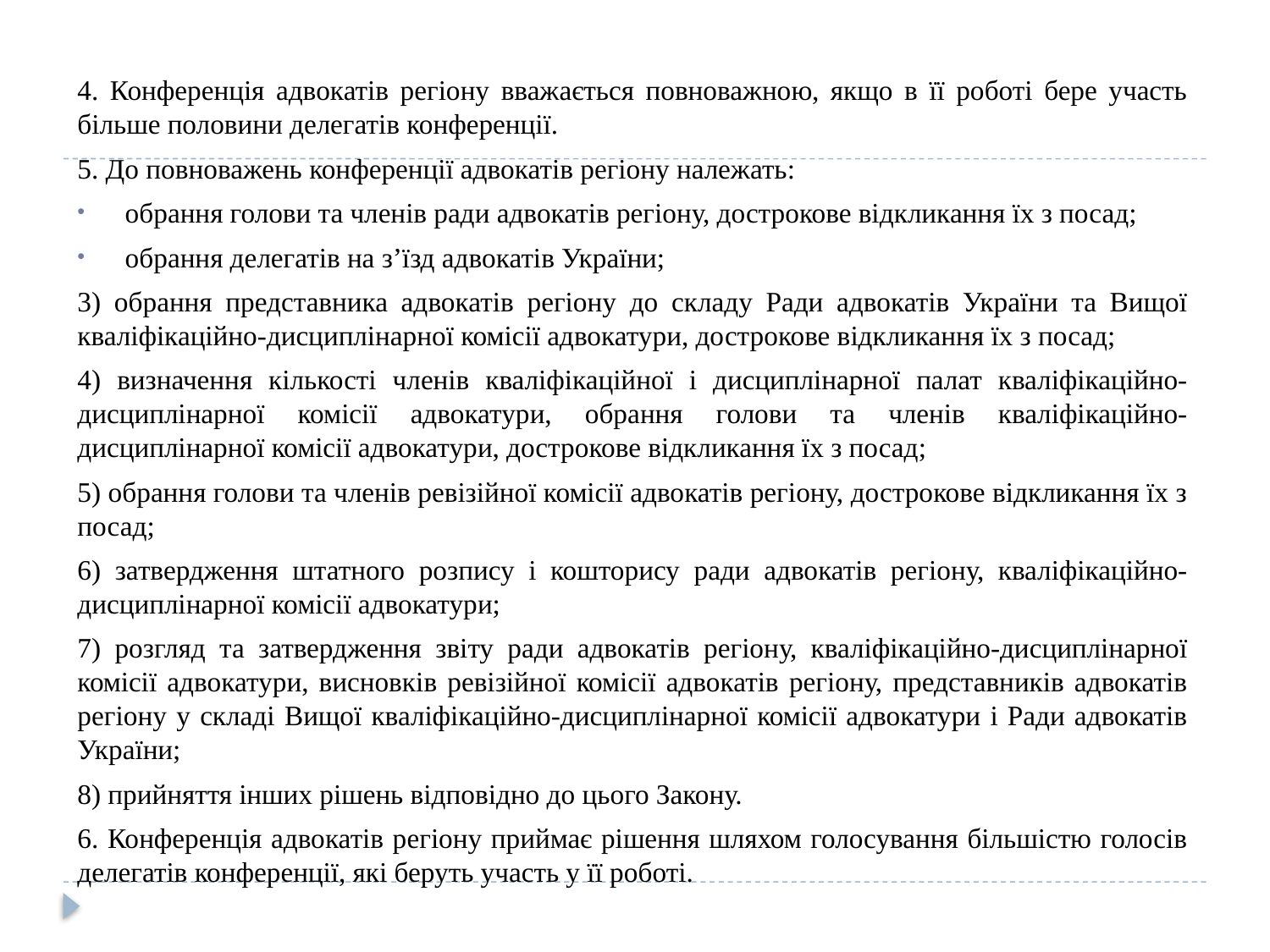

4. Конференція адвокатів регіону вважається повноважною, якщо в її роботі бере участь більше половини делегатів конференції.
5. До повноважень конференції адвокатів регіону належать:
обрання голови та членів ради адвокатів регіону, дострокове відкликання їх з посад;
обрання делегатів на з’їзд адвокатів України;
3) обрання представника адвокатів регіону до складу Ради адвокатів України та Вищої кваліфікаційно-дисциплінарної комісії адвокатури, дострокове відкликання їх з посад;
4) визначення кількості членів кваліфікаційної і дисциплінарної палат кваліфікаційно-дисциплінарної комісії адвокатури, обрання голови та членів кваліфікаційно-дисциплінарної комісії адвокатури, дострокове відкликання їх з посад;
5) обрання голови та членів ревізійної комісії адвокатів регіону, дострокове відкликання їх з посад;
6) затвердження штатного розпису і кошторису ради адвокатів регіону, кваліфікаційно-дисциплінарної комісії адвокатури;
7) розгляд та затвердження звіту ради адвокатів регіону, кваліфікаційно-дисциплінарної комісії адвокатури, висновків ревізійної комісії адвокатів регіону, представників адвокатів регіону у складі Вищої кваліфікаційно-дисциплінарної комісії адвокатури і Ради адвокатів України;
8) прийняття інших рішень відповідно до цього Закону.
6. Конференція адвокатів регіону приймає рішення шляхом голосування більшістю голосів делегатів конференції, які беруть участь у її роботі.